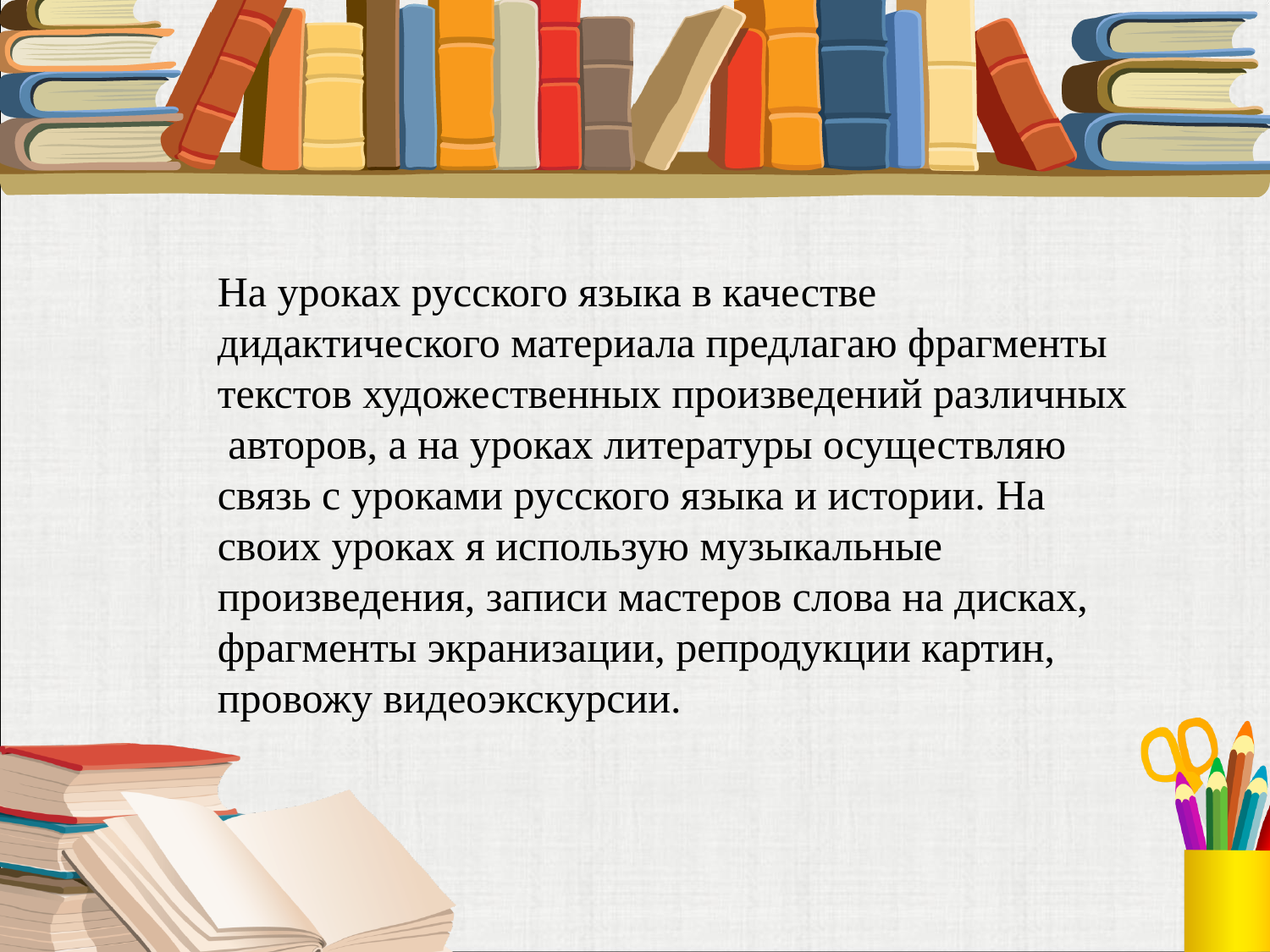

На уроках русского языка в качестве дидактического материала предлагаю фрагменты текстов художественных произведений различных  авторов, а на уроках литературы осуществляю связь с уроками русского языка и истории. На своих уроках я использую музыкальные произведения, записи мастеров слова на дисках, фрагменты экранизации, репродукции картин, провожу видеоэкскурсии.